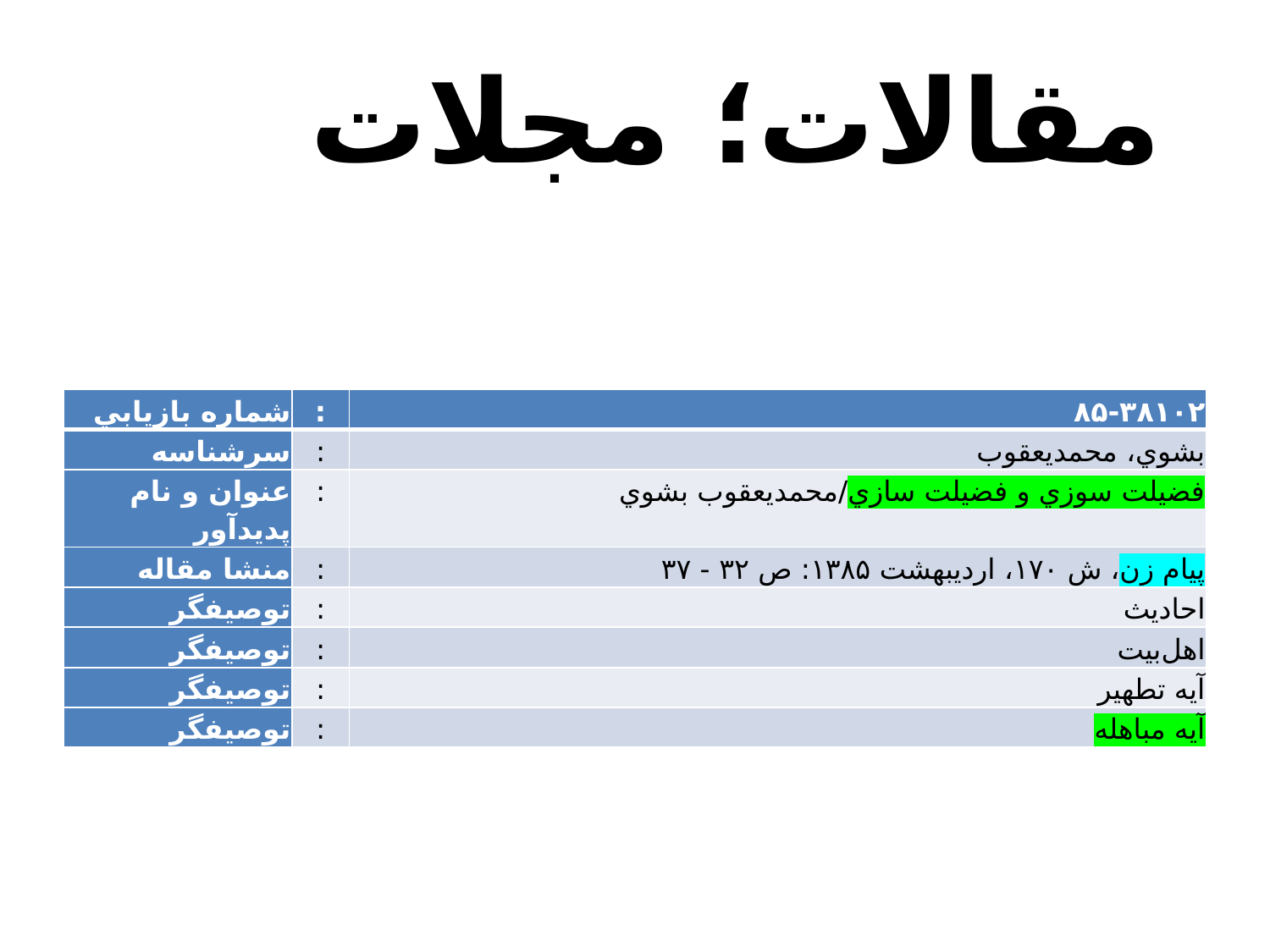

مقالات؛ مجلات

| ‏شماره بازيابي | : | ۸۵-۳۸۱۰۲ |
| --- | --- | --- |
| ‏سرشناسه | : | بشوي، محمد‌يعقوب |
| ‏عنوان و نام پديدآور | : | فضيلت سوزي و فضيلت سازي/محمد‌يعقوب بشوي |
| ‏منشا مقاله | : | پيام زن، ش ۱۷۰، ارديبهشت ۱۳۸۵: ص ۳۲ - ۳۷ |
| ‏توصيفگر | : | اح‍ادي‍ث‌ |
| ‏توصيفگر | : | اهل‌بيت |
| ‏توصيفگر | : | آيه تطهير |
| ‏توصيفگر | : | آيه مباهله |